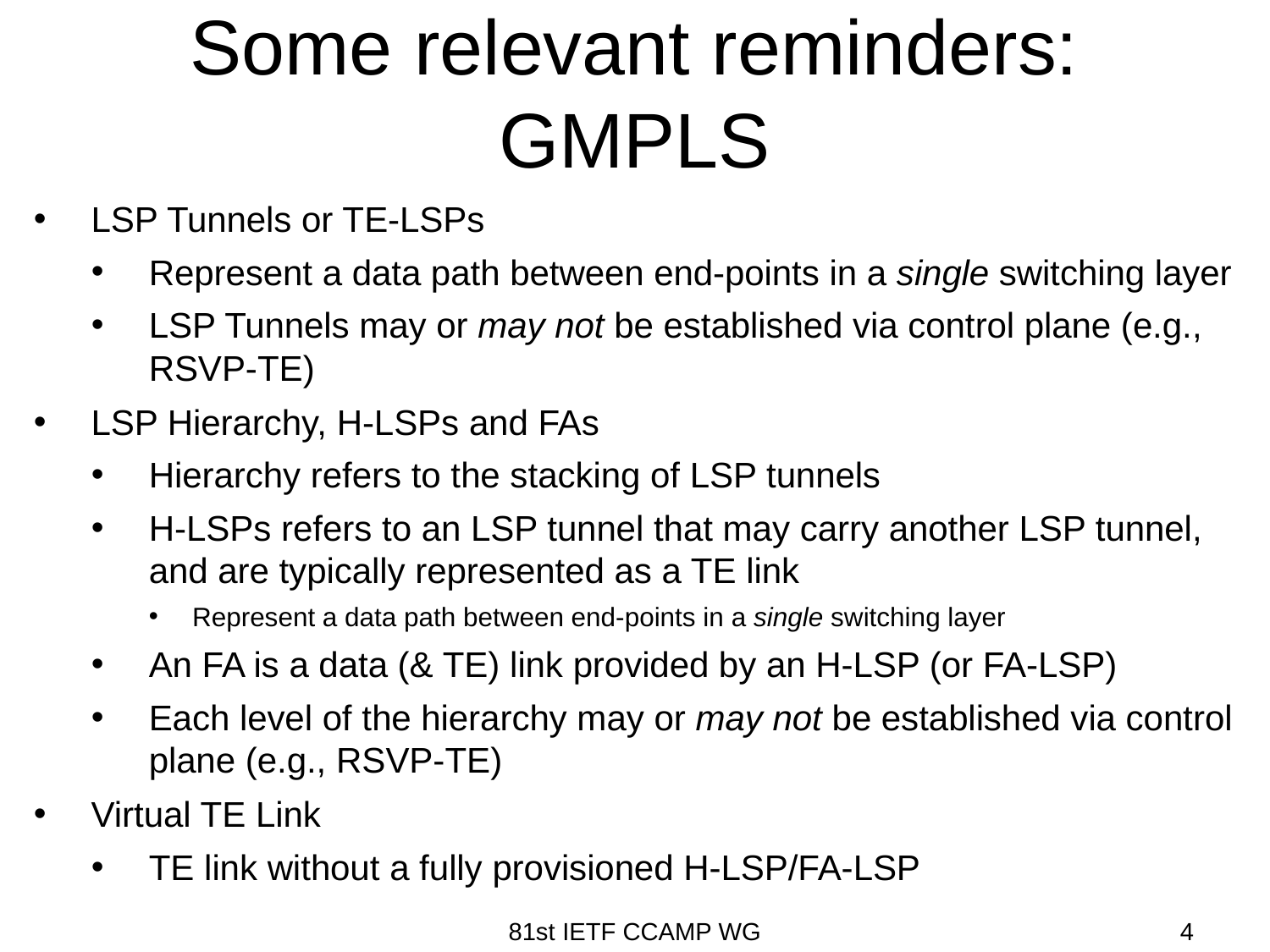

# Some relevant reminders: GMPLS
LSP Tunnels or TE-LSPs
Represent a data path between end-points in a single switching layer
LSP Tunnels may or may not be established via control plane (e.g., RSVP-TE)
LSP Hierarchy, H-LSPs and FAs
Hierarchy refers to the stacking of LSP tunnels
H-LSPs refers to an LSP tunnel that may carry another LSP tunnel, and are typically represented as a TE link
Represent a data path between end-points in a single switching layer
An FA is a data (& TE) link provided by an H-LSP (or FA-LSP)
Each level of the hierarchy may or may not be established via control plane (e.g., RSVP-TE)
Virtual TE Link
TE link without a fully provisioned H-LSP/FA-LSP
81st IETF CCAMP WG
4